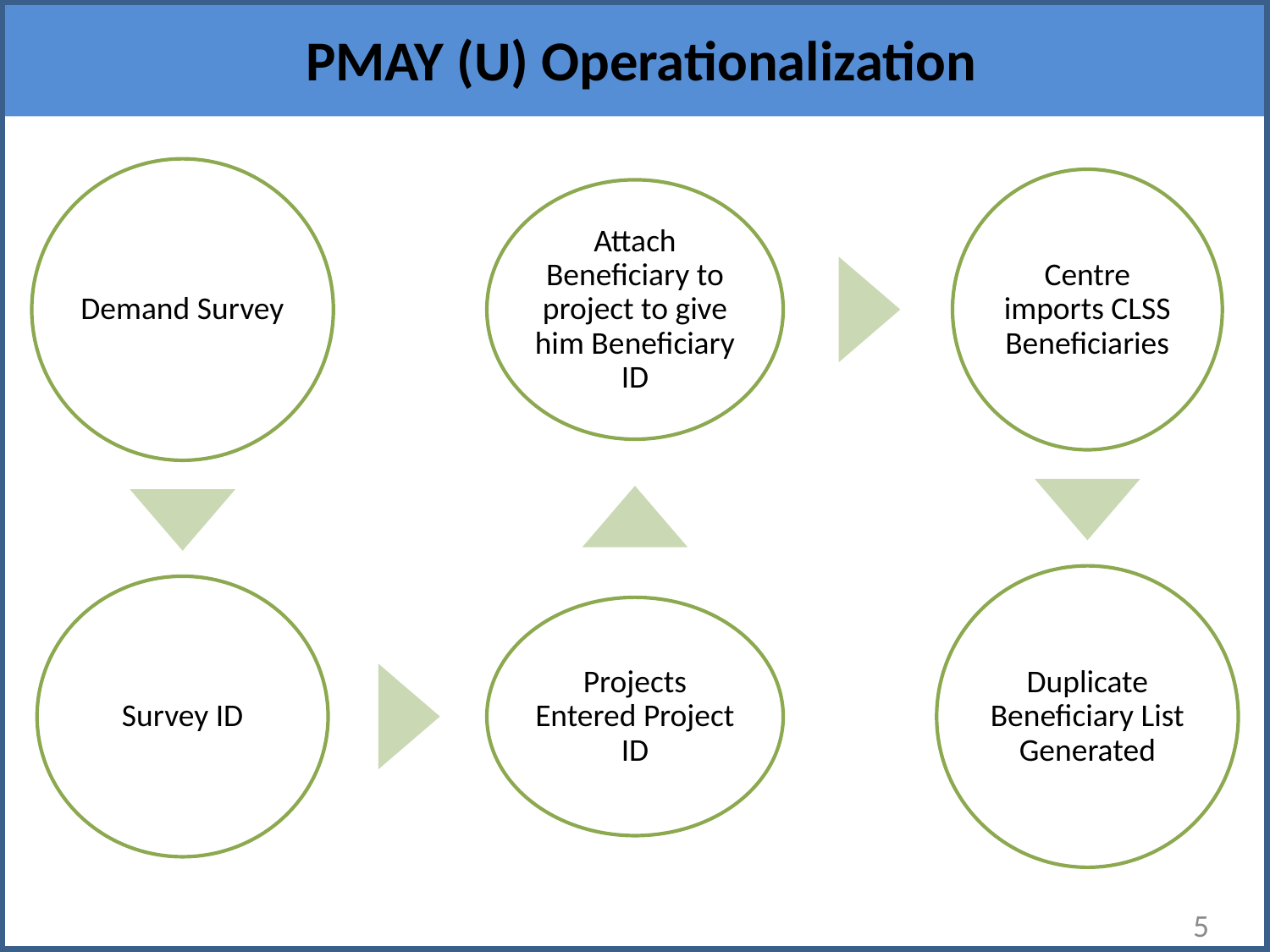

# PMAY (U) Operationalization

Demand Survey
Survey ID
Projects Entered Project ID
Attach Beneficiary to project to give him Beneficiary ID
Centre imports CLSS Beneficiaries
Duplicate Beneficiary List Generated
5